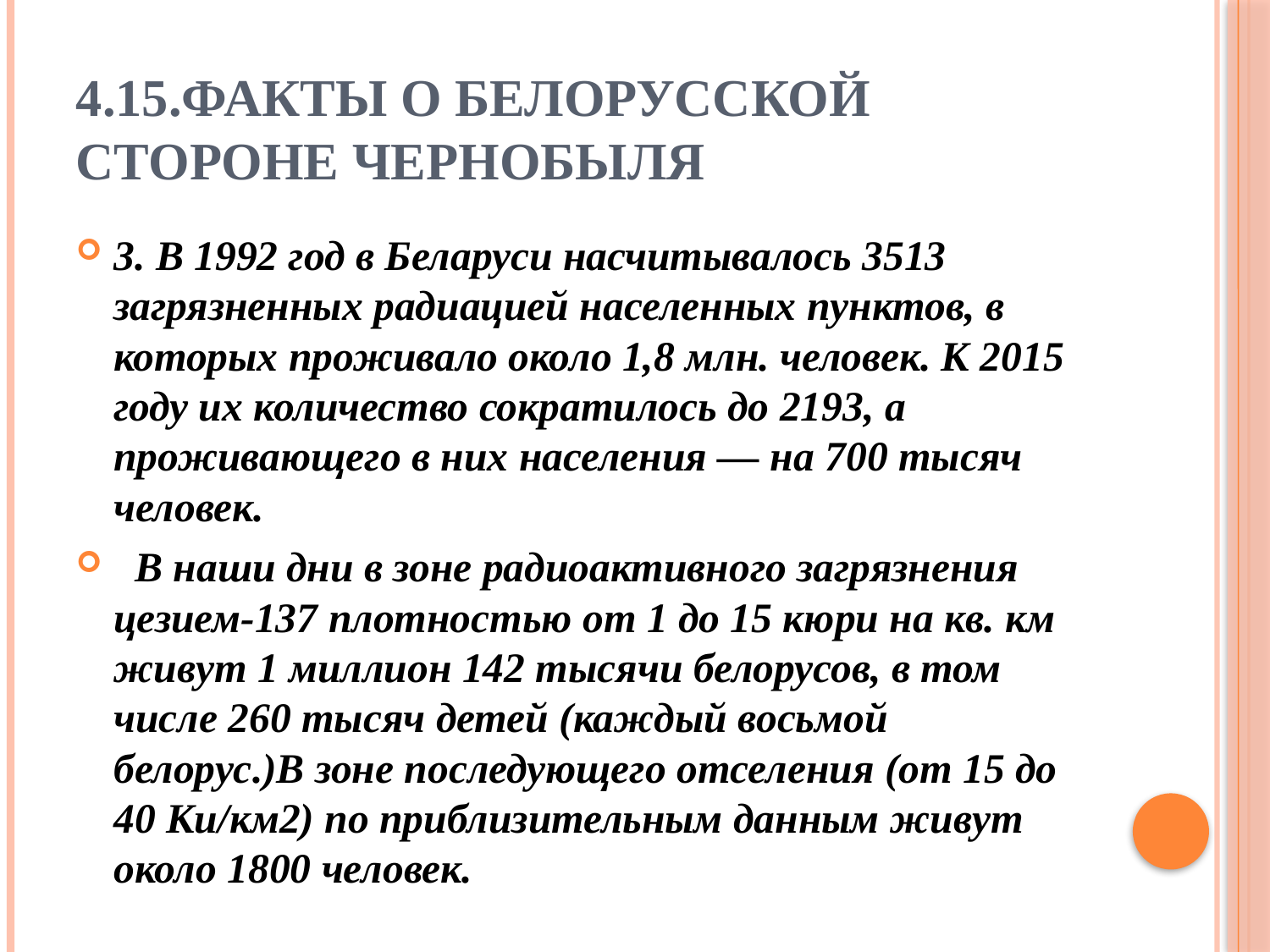

# 4.15.факты о белорусской стороне Чернобыля
3. В 1992 год в Беларуси насчитывалось 3513 загрязненных радиацией населенных пунктов, в которых проживало около 1,8 млн. человек. К 2015 году их количество сократилось до 2193, а проживающего в них населения — на 700 тысяч человек.
  В наши дни в зоне радиоактивного загрязнения цезием-137 плотностью от 1 до 15 кюри на кв. км живут 1 миллион 142 тысячи белорусов, в том числе 260 тысяч детей (каждый восьмой белорус.)В зоне последующего отселения (от 15 до 40 Ки/км2) по приблизительным данным живут около 1800 человек.